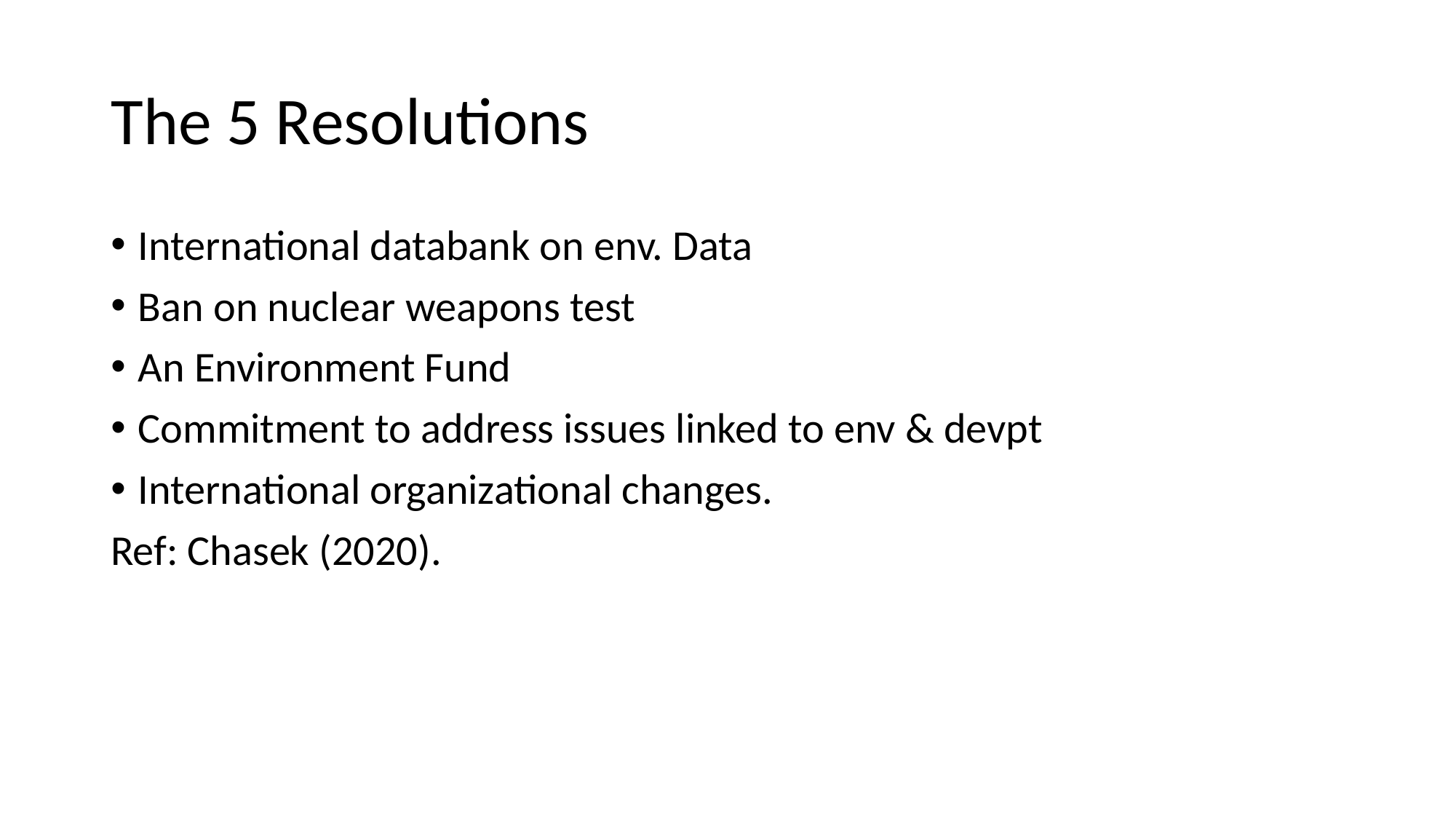

# The 5 Resolutions
International databank on env. Data
Ban on nuclear weapons test
An Environment Fund
Commitment to address issues linked to env & devpt
International organizational changes.
Ref: Chasek (2020).